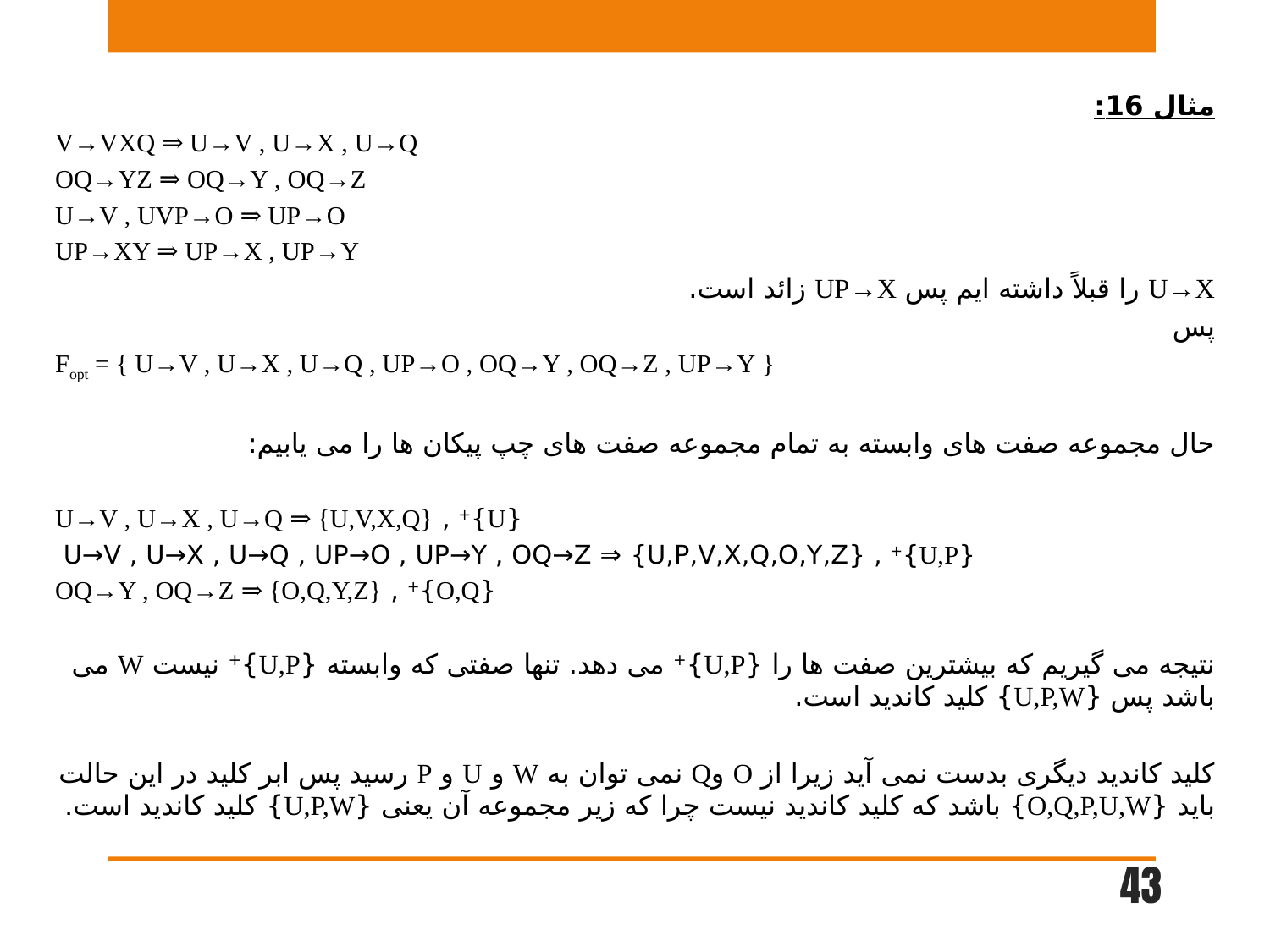

مثال 16:
V→VXQ ⇒ U→V , U→X , U→Q
OQ→YZ ⇒ OQ→Y , OQ→Z
U→V , UVP→O ⇒ UP→O
UP→XY ⇒ UP→X , UP→Y
U→X را قبلاً داشته ایم پس UP→X زائد است.
پس
Fopt = { U→V , U→X , U→Q , UP→O , OQ→Y , OQ→Z , UP→Y }

حال مجموعه صفت های وابسته به تمام مجموعه صفت های چپ پیکان ها را می یابیم:

{U}+ , U→V , U→X , U→Q ⇒ {U,V,X,Q}
{U,P}+ , U→V , U→X , U→Q , UP→O , UP→Y , OQ→Z ⇒ {U,P,V,X,Q,O,Y,Z}
{O,Q}+ , OQ→Y , OQ→Z ⇒ {O,Q,Y,Z}

نتیجه می گیریم که بیشترین صفت ها را {U,P}+ می دهد. تنها صفتی که وابسته {U,P}+ نیست W می باشد پس {U,P,W} کلید کاندید است.

کلید کاندید دیگری بدست نمی آید زیرا از O وQ نمی توان به W و U و P رسید پس ابر کلید در این حالت باید {O,Q,P,U,W} باشد که کلید کاندید نیست چرا که زیر مجموعه آن یعنی {U,P,W} کلید کاندید است.
43